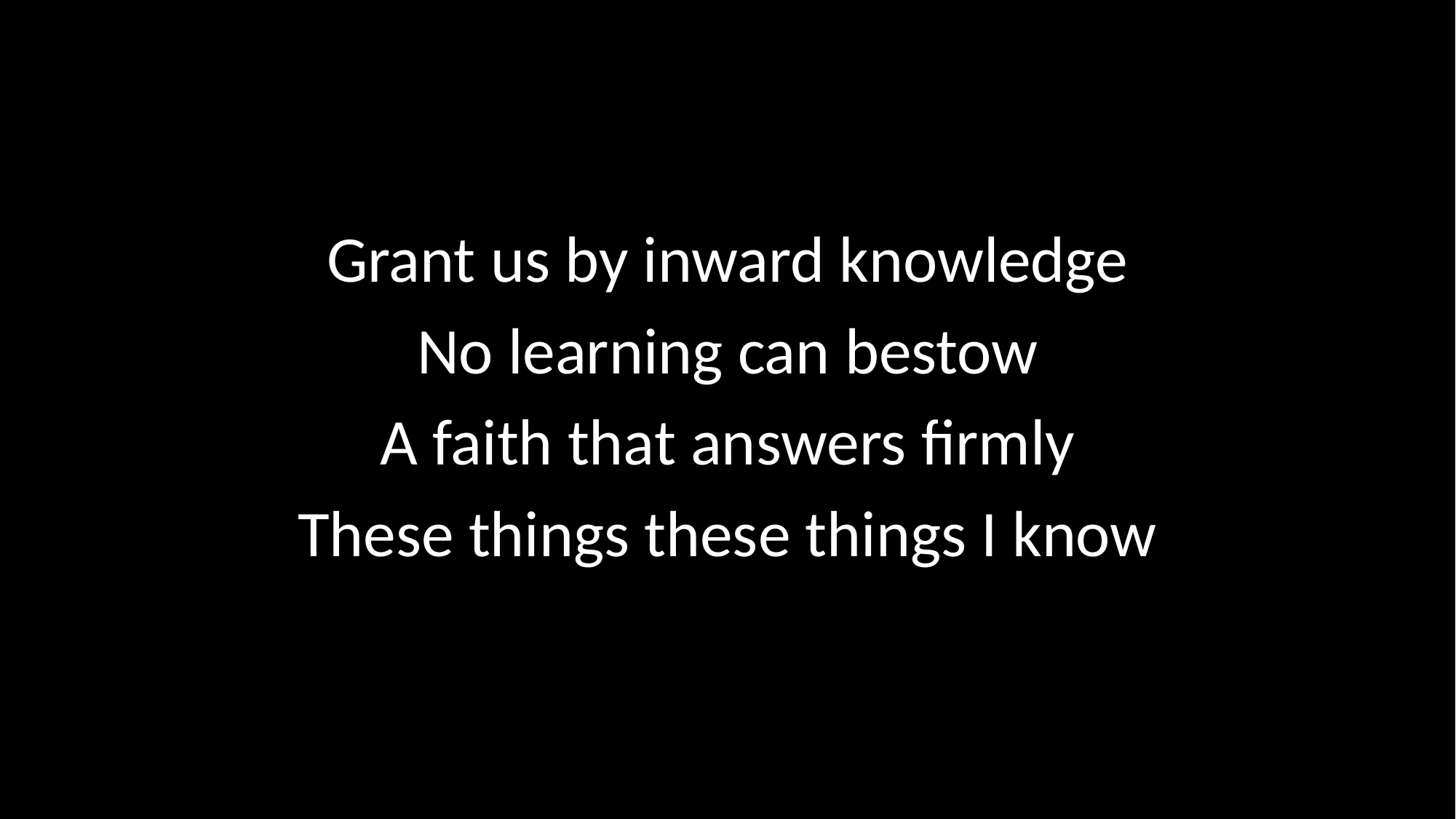

Grant us by inward knowledge
No learning can bestow
A faith that answers firmly
These things these things I know